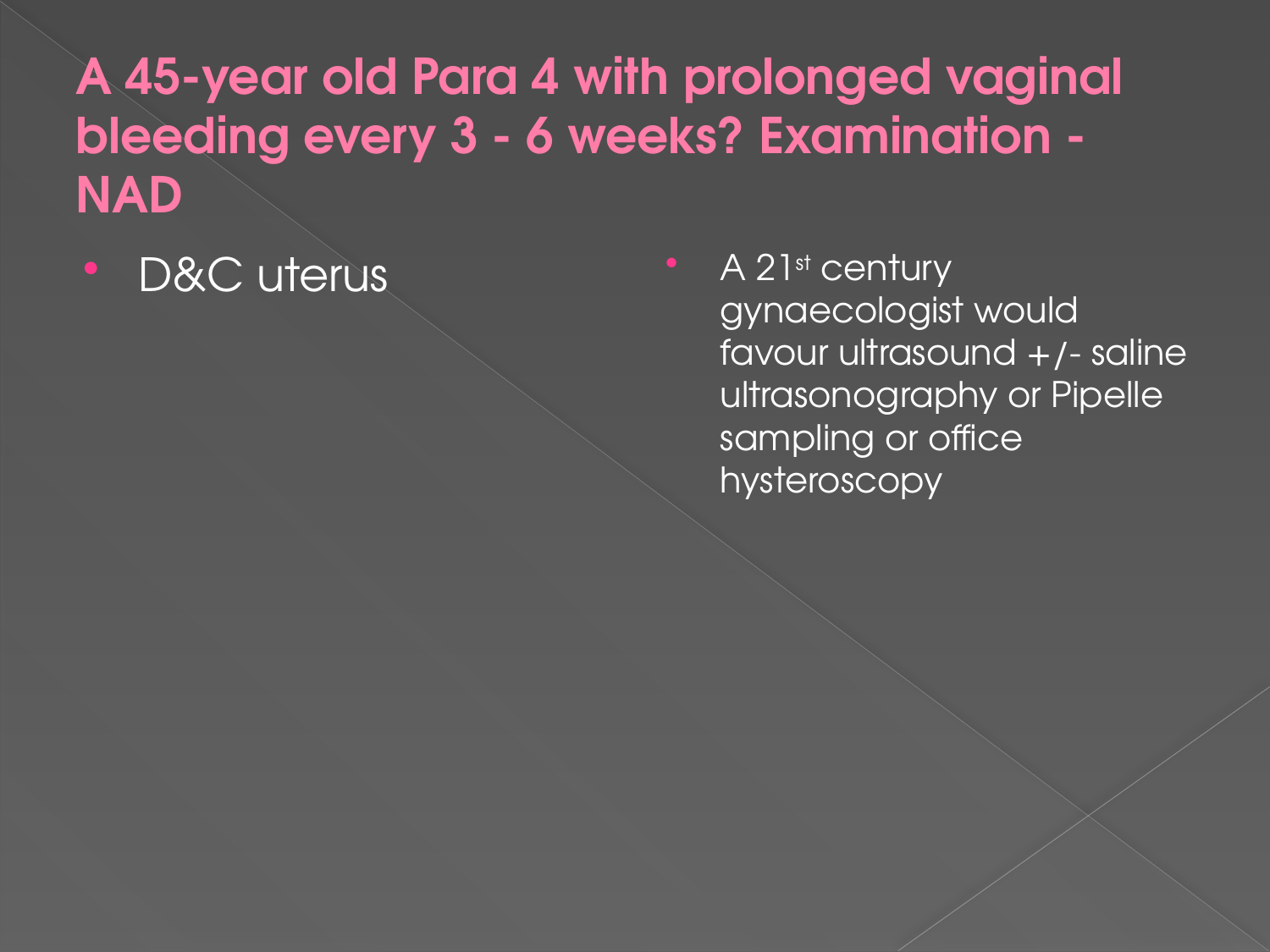

# A 45-year old Para 4 with prolonged vaginal bleeding every 3 - 6 weeks? Examination - NAD
D&C uterus

A 21st century gynaecologist would favour ultrasound +/- saline ultrasonography or Pipelle sampling or office hysteroscopy